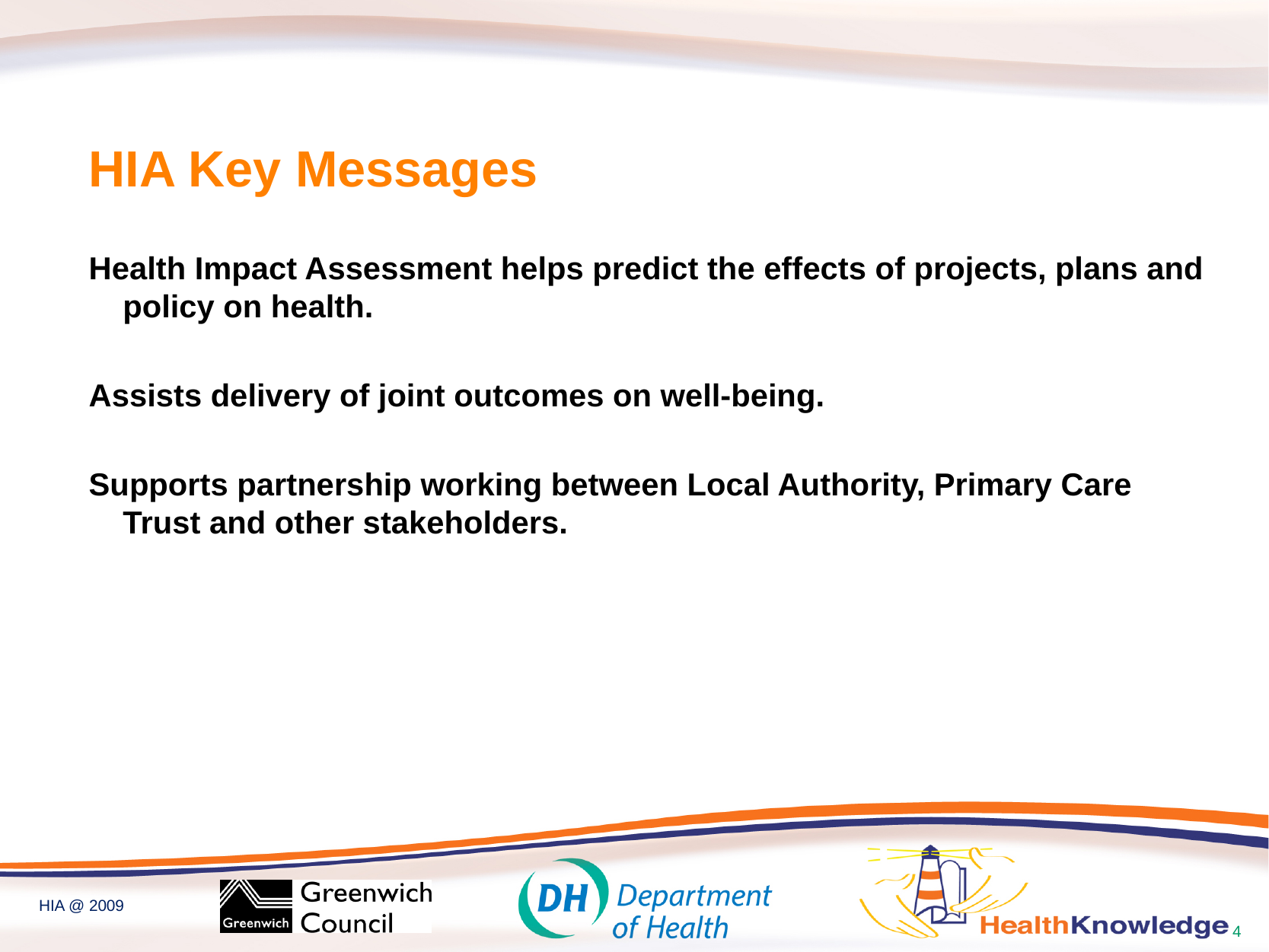

HIA Key Messages
Health Impact Assessment helps predict the effects of projects, plans and policy on health.

Assists delivery of joint outcomes on well-being.

Supports partnership working between Local Authority, Primary Care Trust and other stakeholders.

4